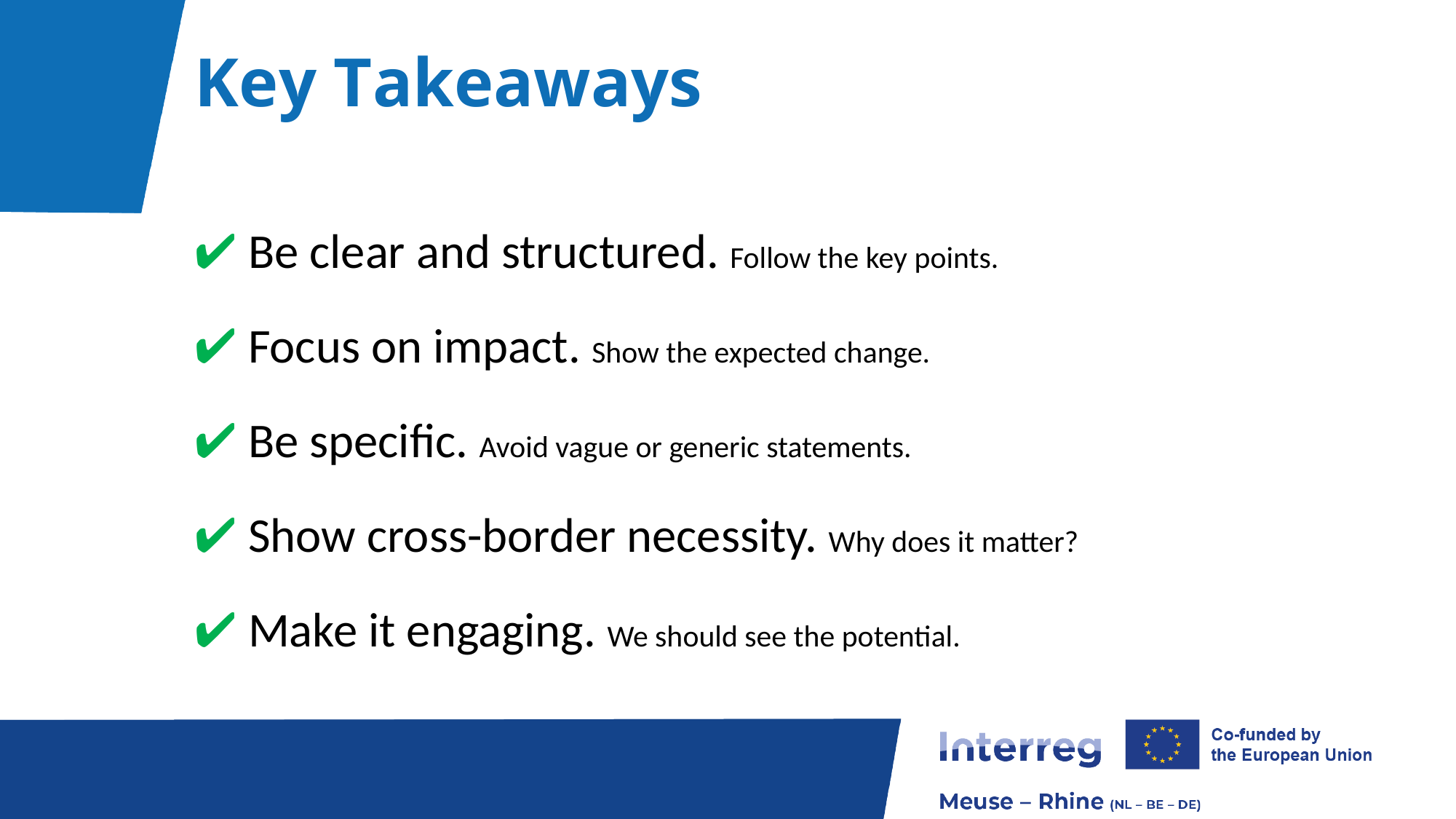

# Key Takeaways
✔ Be clear and structured. Follow the key points.

✔ Focus on impact. Show the expected change.

✔ Be specific. Avoid vague or generic statements.

✔ Show cross-border necessity. Why does it matter?

✔ Make it engaging. We should see the potential.